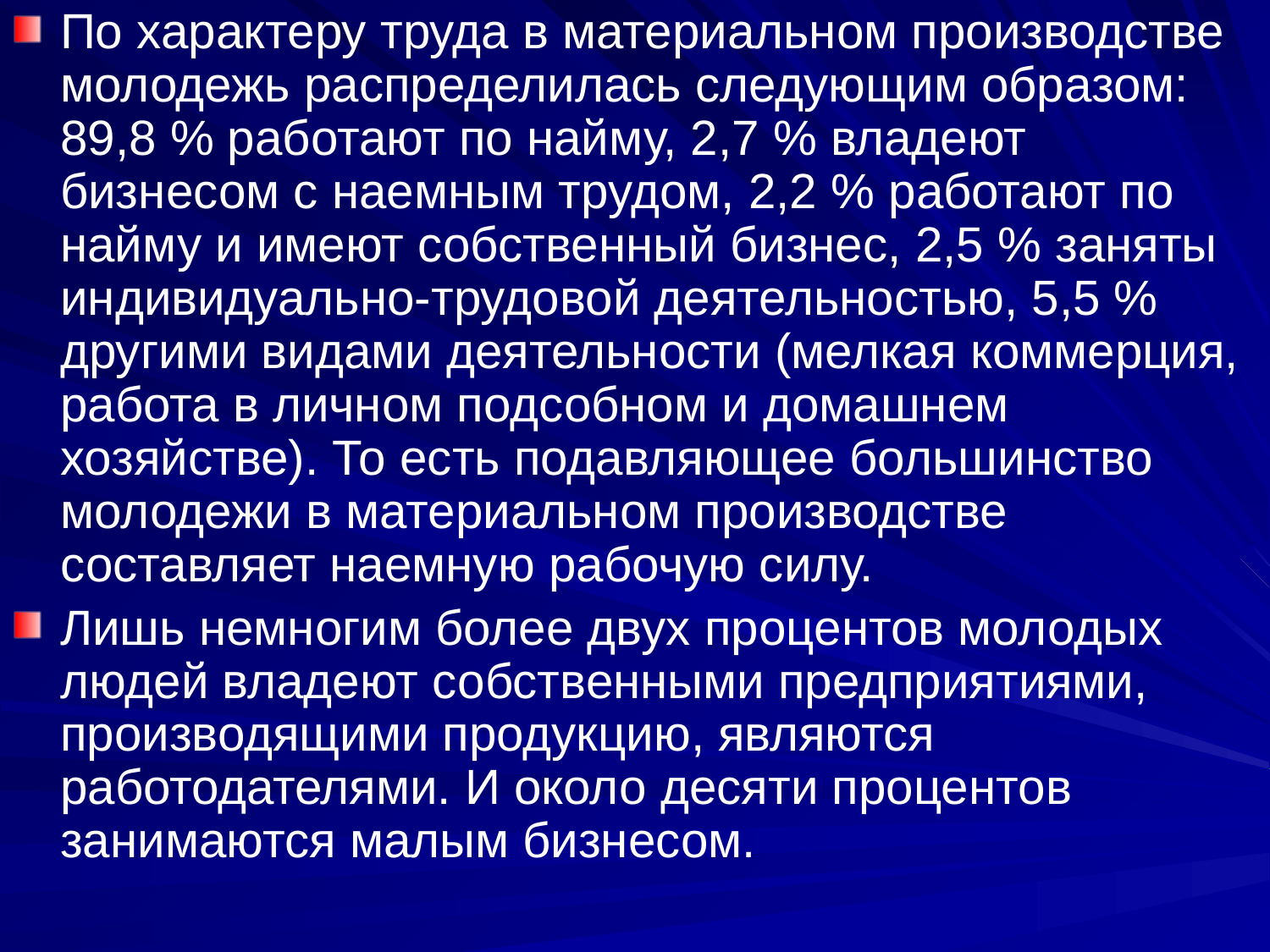

По характеру труда в материальном производстве молодежь распределилась следующим образом: 89,8 % работают по найму, 2,7 % владеют бизнесом с наемным трудом, 2,2 % работают по найму и имеют собственный бизнес, 2,5 % заняты индивидуально-трудовой деятельностью, 5,5 % другими видами деятельности (мелкая коммерция, работа в личном подсобном и домашнем хозяйстве). То есть подавляющее большинство молодежи в материальном производстве составляет наемную рабочую силу.
Лишь немногим более двух процентов молодых людей владеют собственными предприятиями, производящими продукцию, являются работодателями. И около десяти процентов занимаются малым бизнесом.
#